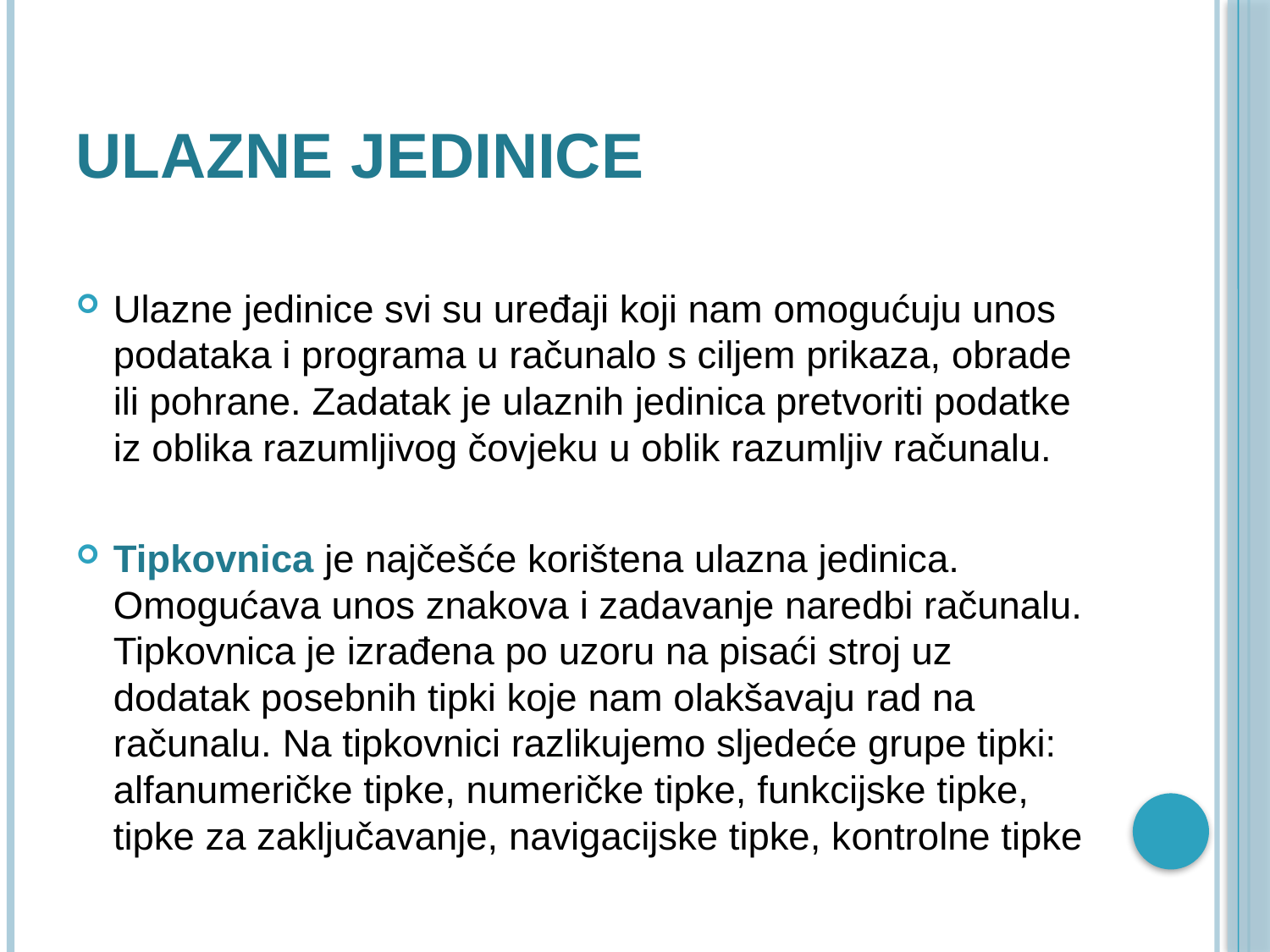

# Ulazne jedinice

Ulazne jedinice svi su uređaji koji nam omogućuju unos podataka i programa u računalo s ciljem prikaza, obrade ili pohrane. Zadatak je ulaznih jedinica pretvoriti podatke iz oblika razumljivog čovjeku u oblik razumljiv računalu.

Tipkovnica je najčešće korištena ulazna jedinica. Omogućava unos znakova i zadavanje naredbi računalu. Tipkovnica je izrađena po uzoru na pisaći stroj uz dodatak posebnih tipki koje nam olakšavaju rad na računalu. Na tipkovnici razlikujemo sljedeće grupe tipki: alfanumeričke tipke, numeričke tipke, funkcijske tipke, tipke za zaključavanje, navigacijske tipke, kontrolne tipke